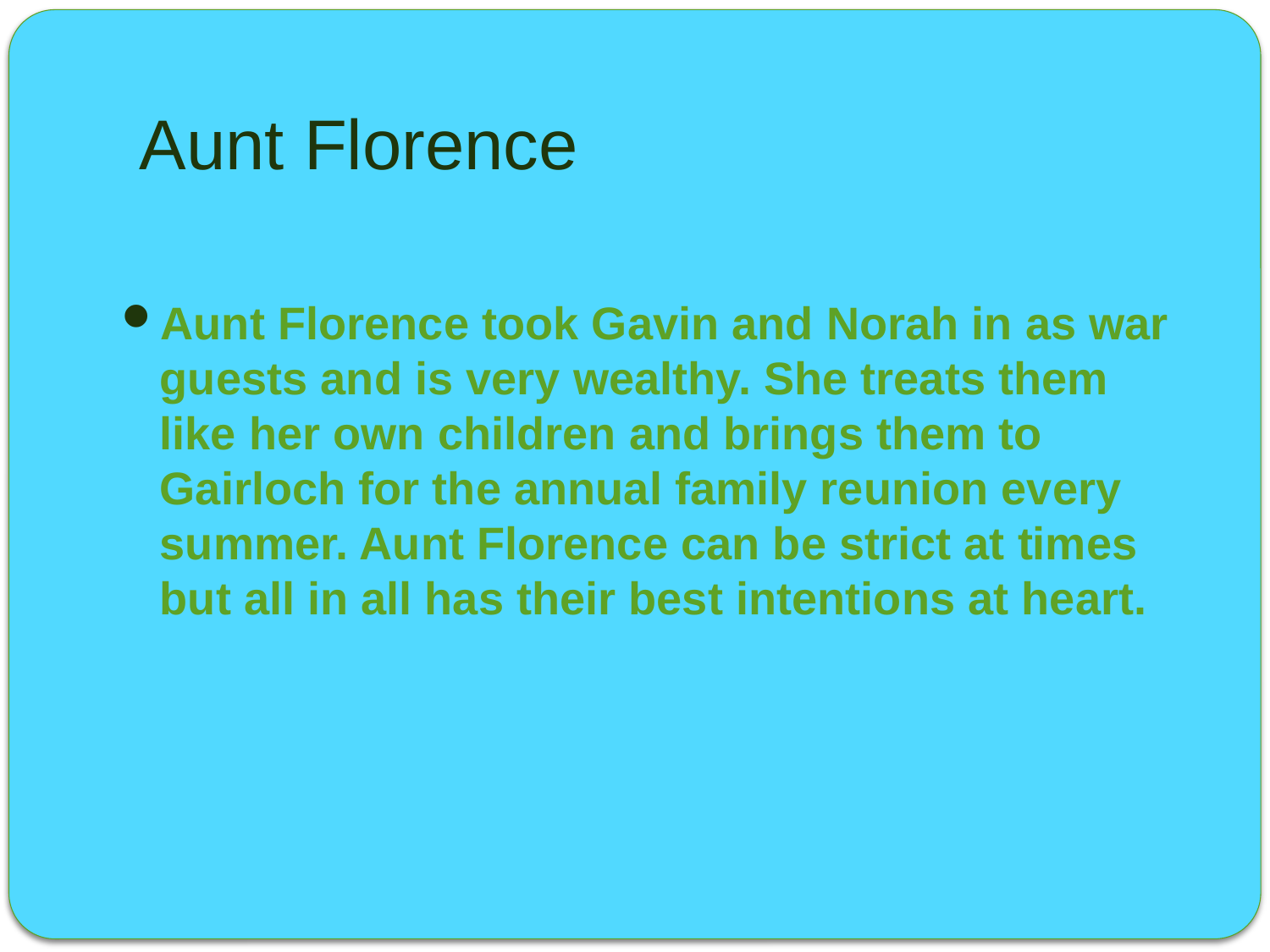

# Aunt Florence
Aunt Florence took Gavin and Norah in as war guests and is very wealthy. She treats them like her own children and brings them to Gairloch for the annual family reunion every summer. Aunt Florence can be strict at times but all in all has their best intentions at heart.